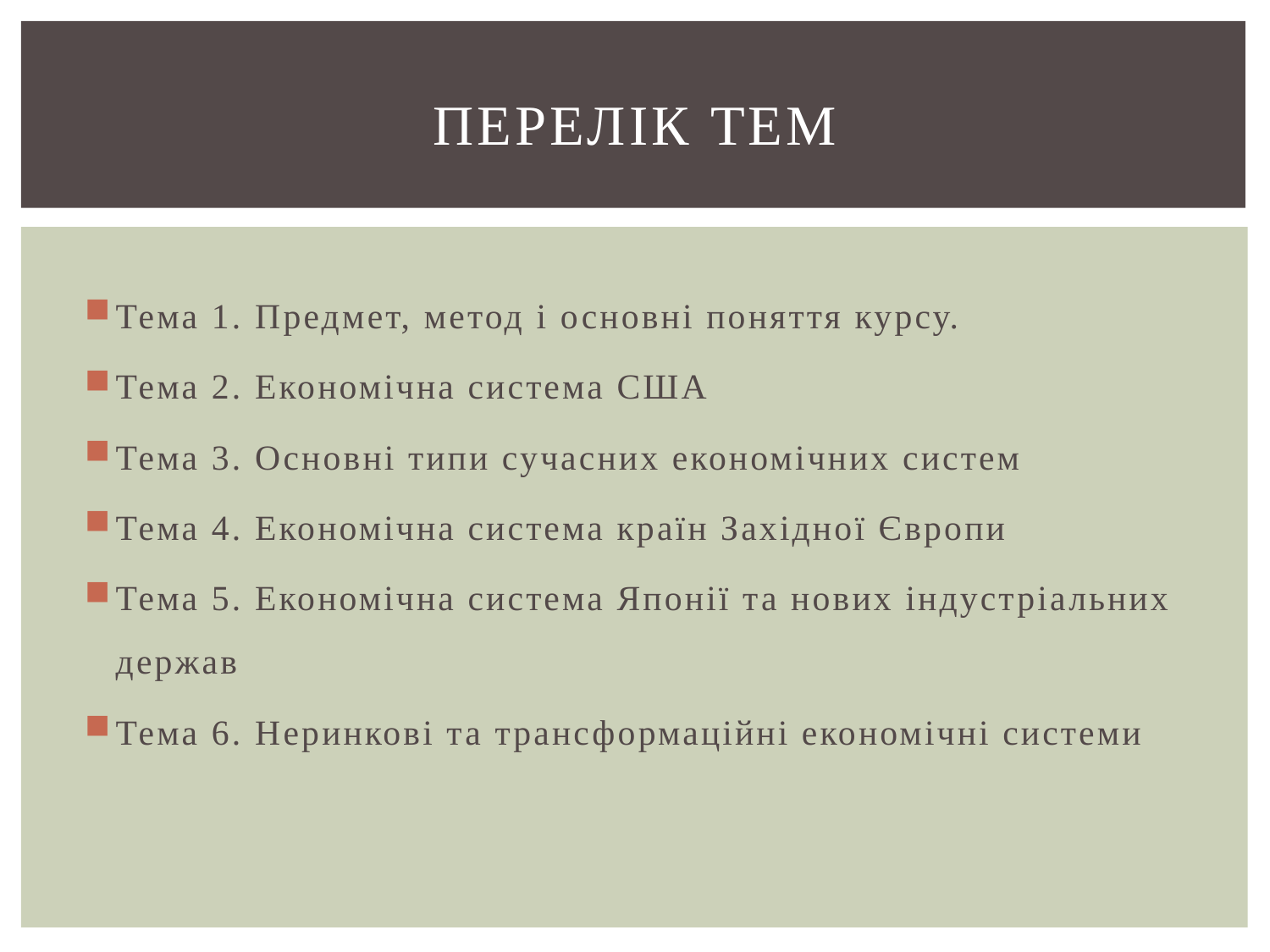

# Перелік тем
Тема 1. Предмет, метод і основні поняття курсу.
Тема 2. Економічна система США
Тема 3. Основні типи сучасних економічних систем
Тема 4. Економічна система країн Західної Європи
Тема 5. Економічна система Японії та нових індустріальних держав
Тема 6. Неринкові та трансформаційні економічні системи